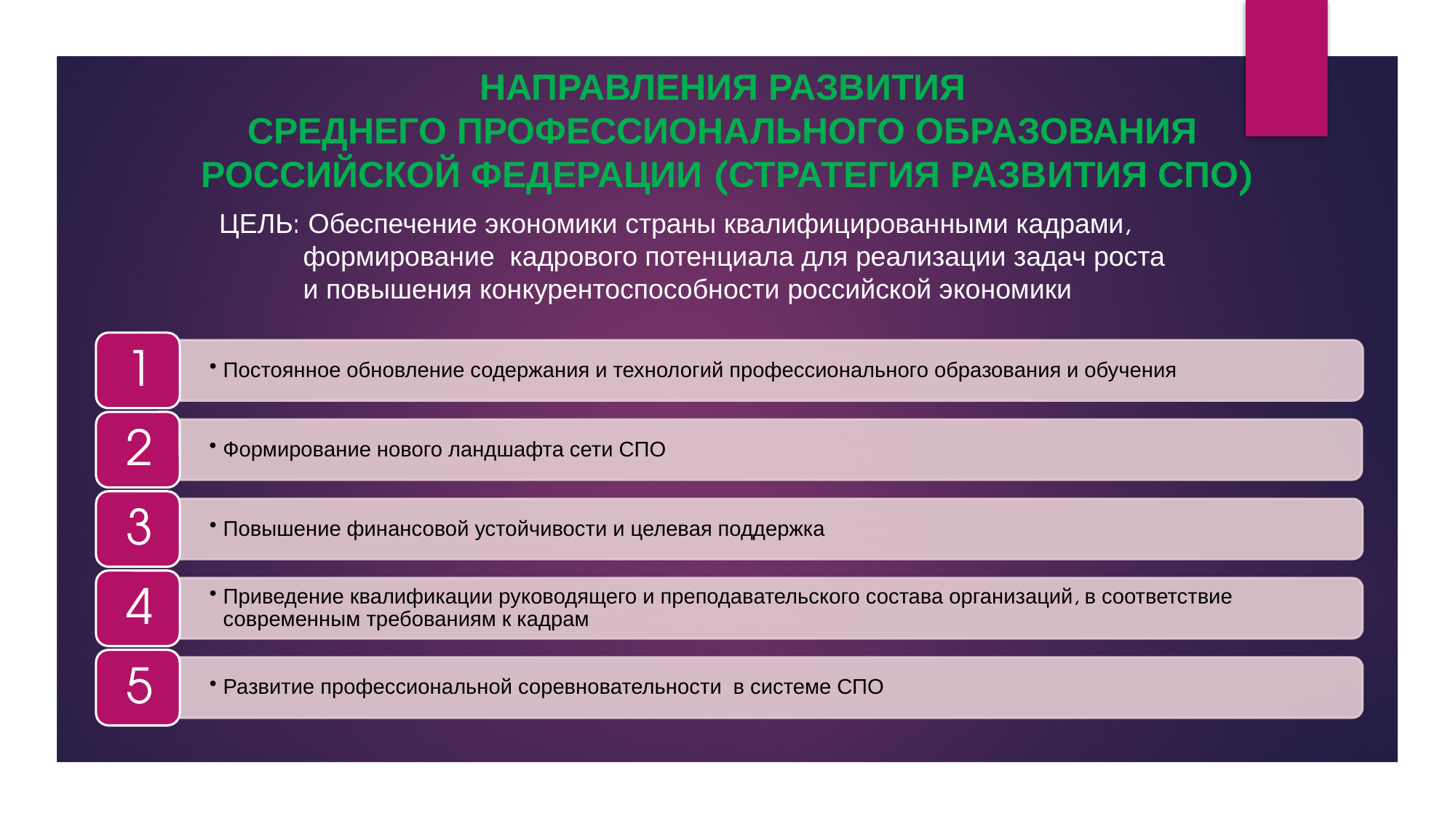

# НАПРАВЛЕНИЯ РАЗВИТИЯ СРЕДНЕГО ПРОФЕССИОНАЛЬНОГО ОБРАЗОВАНИЯ РОССИЙСКОЙ ФЕДЕРАЦИИ (СТРАТЕГИЯ РАЗВИТИЯ СПО)
ЦЕЛЬ: Обеспечение экономики страны квалифицированными кадрами,
           формирование  кадрового потенциала для реализации задач роста
           и повышения конкурентоспособности российской экономики
Постоянное обновление содержания и технологий профессионального образования и обучения
1
Формирование нового ландшафта сети СПО
2
Повышение финансовой устойчивости и целевая поддержка
3
Приведение квалификации руководящего и преподавательского состава организаций, в соответствие современным требованиям к кадрам
4
Развитие профессиональной соревновательности  в системе СПО
5